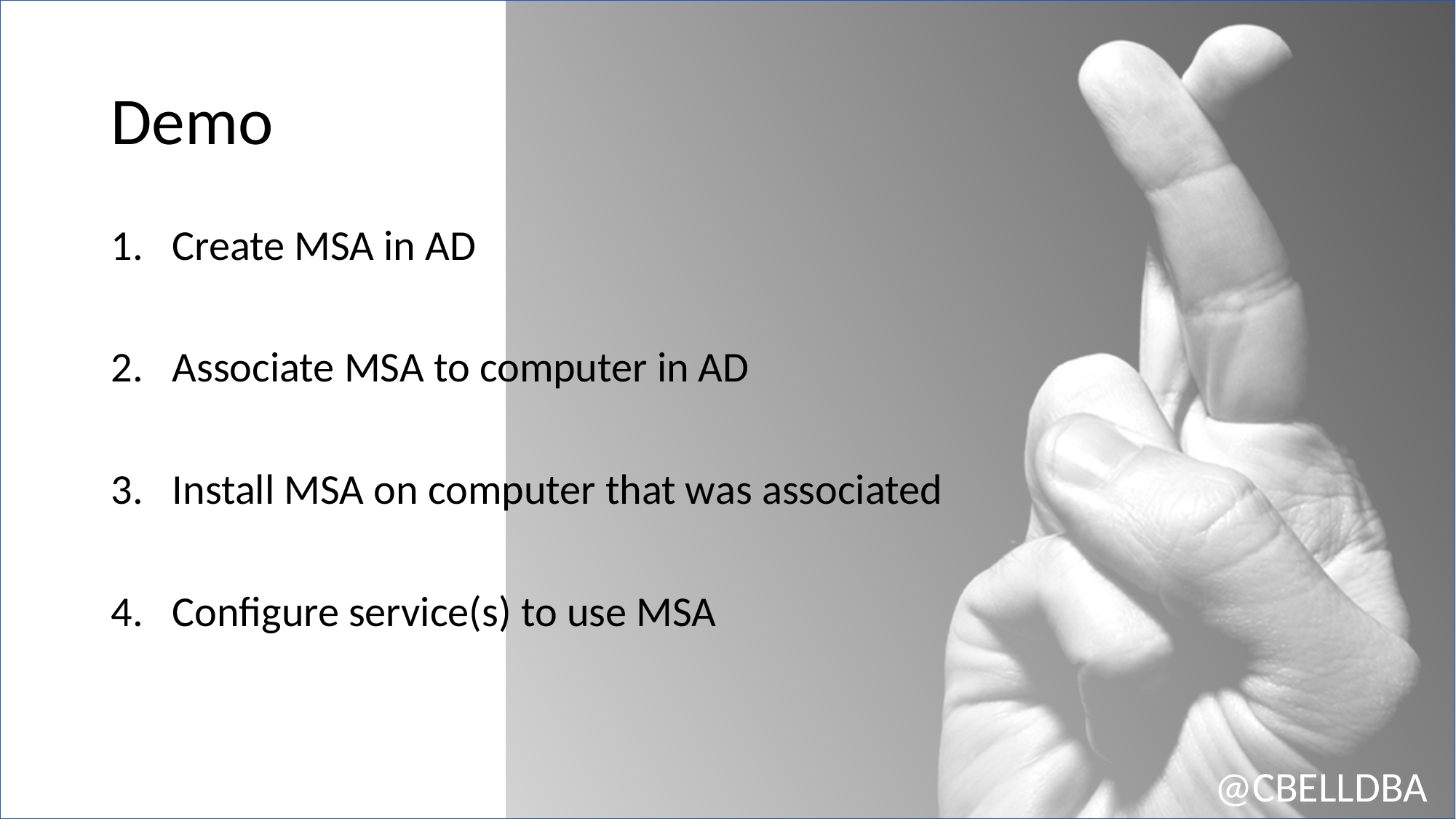

# Demo
Create MSA in AD

Associate MSA to computer in AD

Install MSA on computer that was associated

Configure service(s) to use MSA